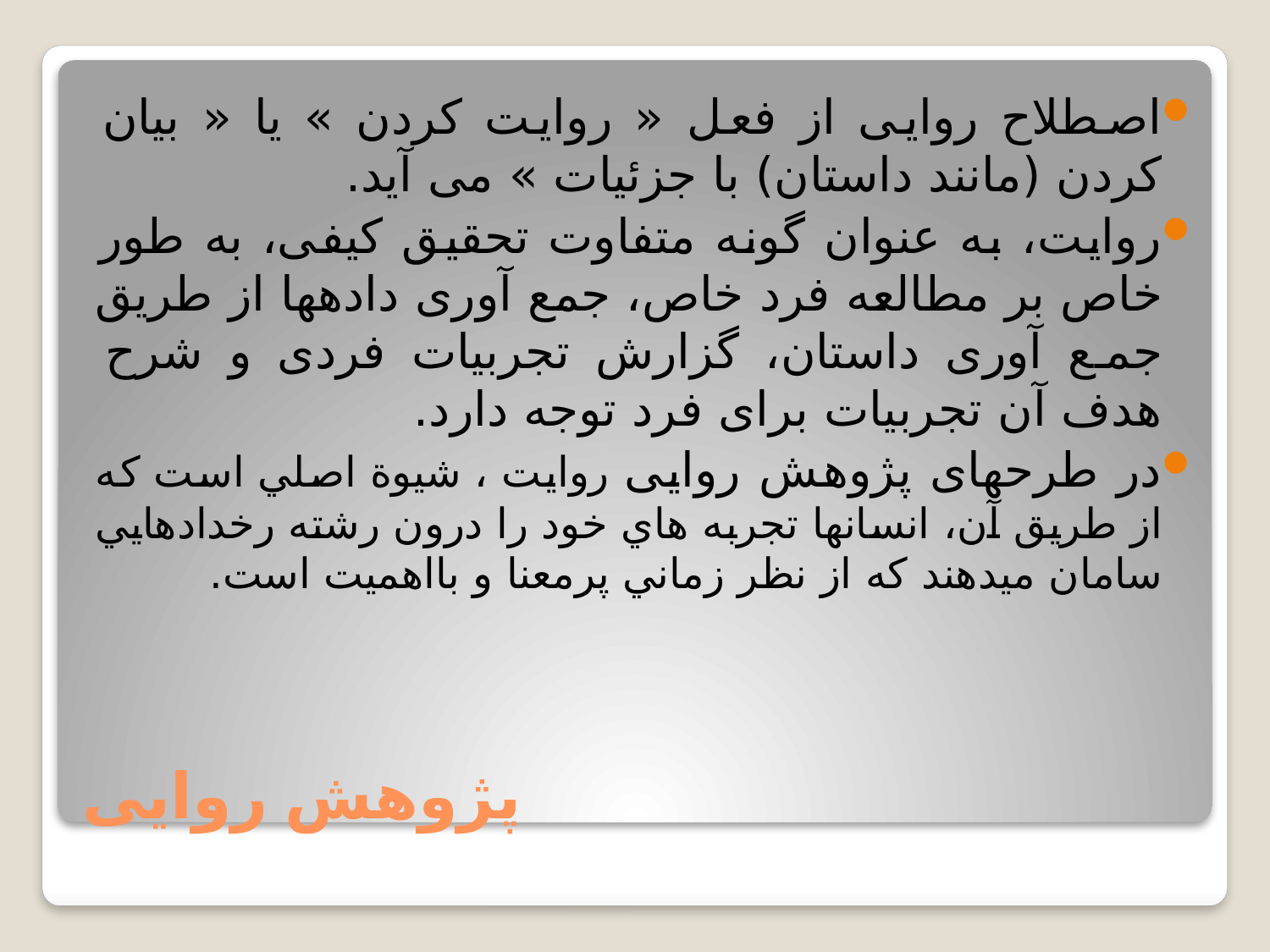

اصطلاح روایی از فعل « روایت کردن » یا « بیان کردن (مانند داستان) با جزئیات » می آید.
روایت، به عنوان گونه متفاوت تحقیق کیفی، به طور خاص بر مطالعه فرد خاص، جمع آوری داده­ها از طریق جمع آوری داستان، گزارش تجربیات فردی و شرح هدف آن تجربیات برای فرد توجه دارد.
در طرح­های پژوهش روایی روايت ، شيوة اصلي است كه از طريق آن، انسانها تجربه هاي خود را درون رشته رخدادهايي سامان مي­دهند كه از نظر زماني پرمعنا و بااهميت است.

# پژوهش روایی